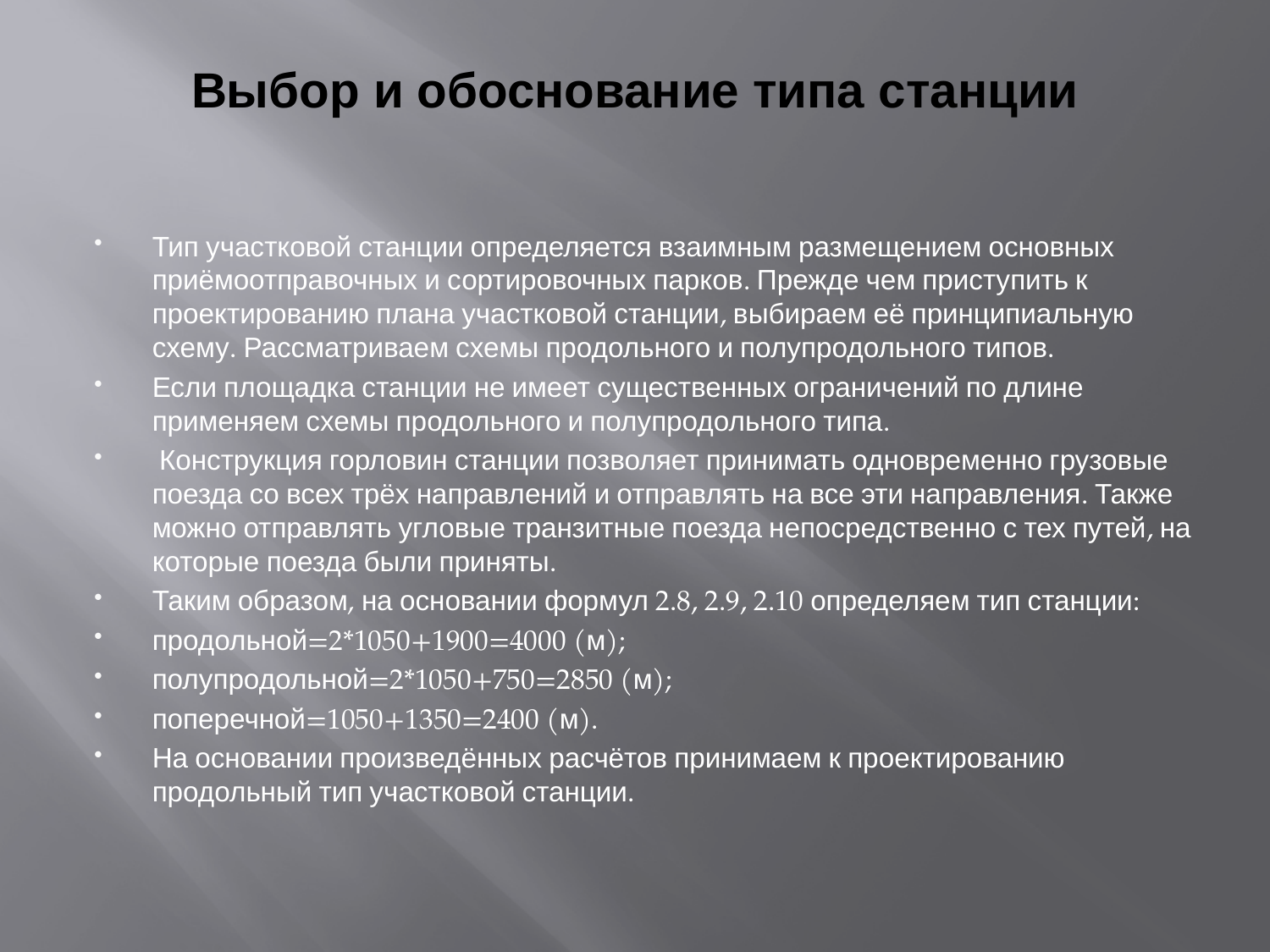

# Выбор и обоснование типа станции
Тип участковой станции определяется взаимным размещением основных приёмоотправочных и сортировочных парков. Прежде чем приступить к проектированию плана участковой станции, выбираем её принципиальную схему. Рассматриваем схемы продольного и полупродольного типов.
Если площадка станции не имеет существенных ограничений по длине применяем схемы продольного и полупродольного типа.
 Конструкция горловин станции позволяет принимать одновременно грузовые поезда со всех трёх направлений и отправлять на все эти направления. Также можно отправлять угловые транзитные поезда непосредственно с тех путей, на которые поезда были приняты.
Таким образом, на основании формул 2.8, 2.9, 2.10 определяем тип станции:
продольной=2*1050+1900=4000 (м);
полупродольной=2*1050+750=2850 (м);
поперечной=1050+1350=2400 (м).
На основании произведённых расчётов принимаем к проектированию продольный тип участковой станции.